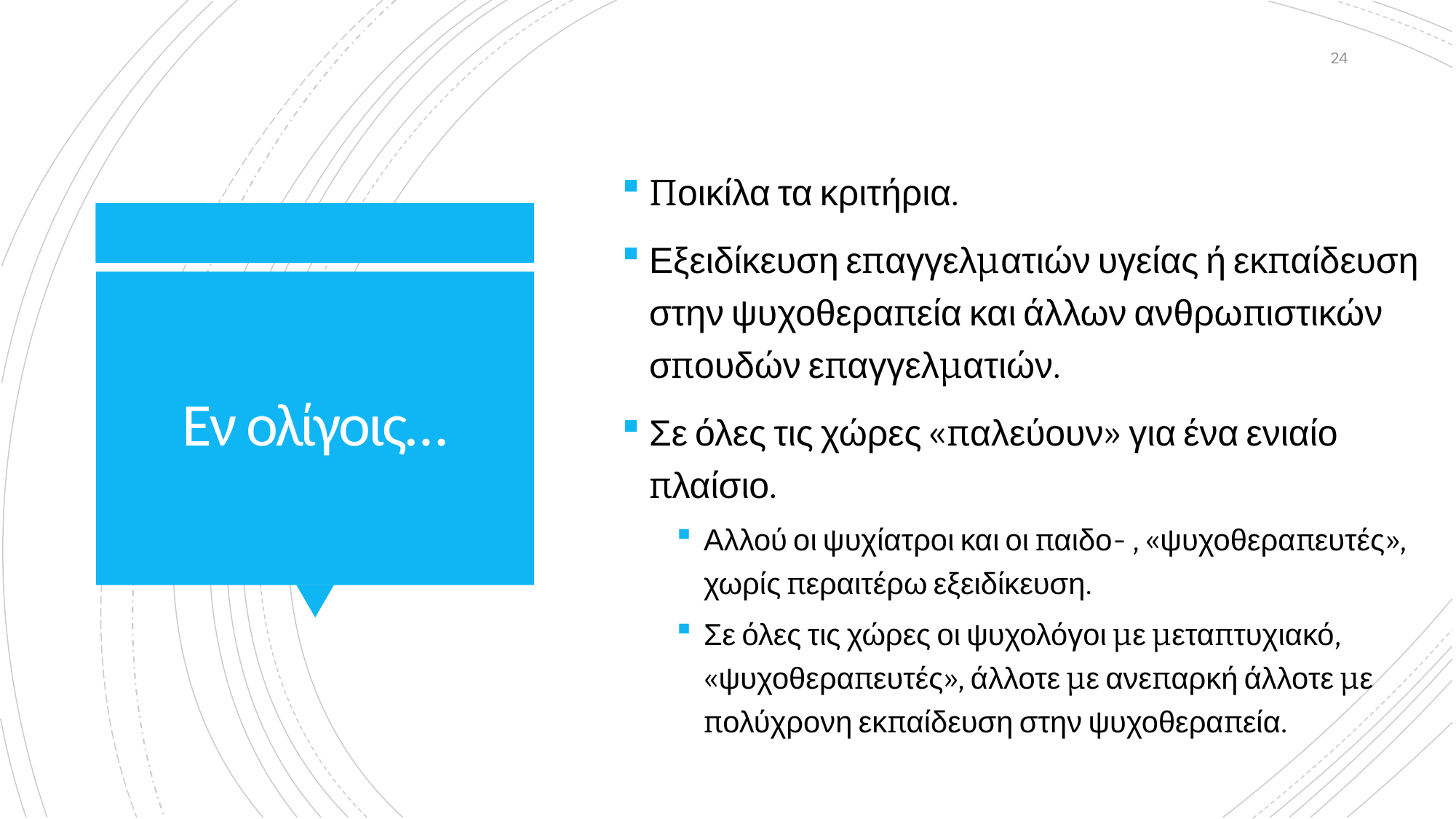

24
Ποικίλα τα κριτήρια.
Εξειδίκευση επαγγελματιών υγείας ή εκπαίδευση στην ψυχοθεραπεία και άλλων ανθρωπιστικών σπουδών επαγγελματιών.
Σε όλες τις χώρες «παλεύουν» για ένα ενιαίο πλαίσιο.
Αλλού οι ψυχίατροι και οι παιδο- , «ψυχοθεραπευτές», χωρίς περαιτέρω εξειδίκευση.
Σε όλες τις χώρες οι ψυχολόγοι με μεταπτυχιακό, «ψυχοθεραπευτές», άλλοτε με ανεπαρκή άλλοτε με πολύχρονη εκπαίδευση στην ψυχοθεραπεία.
# Εν ολίγοις…